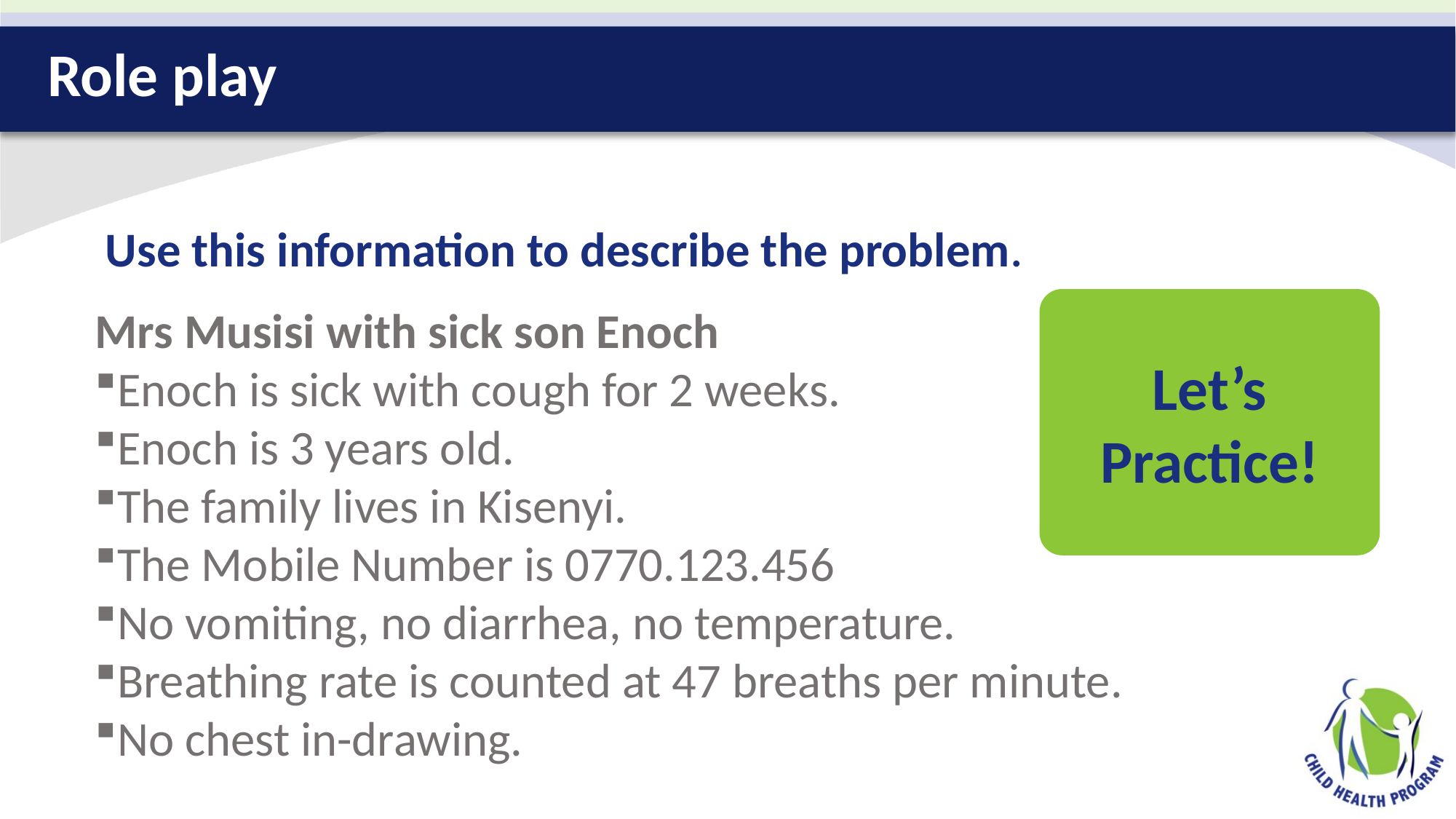

# Role play
Use this information to describe the problem.
Let’s Practice!
Mrs Musisi with sick son Enoch
Enoch is sick with cough for 2 weeks.
Enoch is 3 years old.
The family lives in Kisenyi.
The Mobile Number is 0770.123.456
No vomiting, no diarrhea, no temperature.
Breathing rate is counted at 47 breaths per minute.
No chest in-drawing.